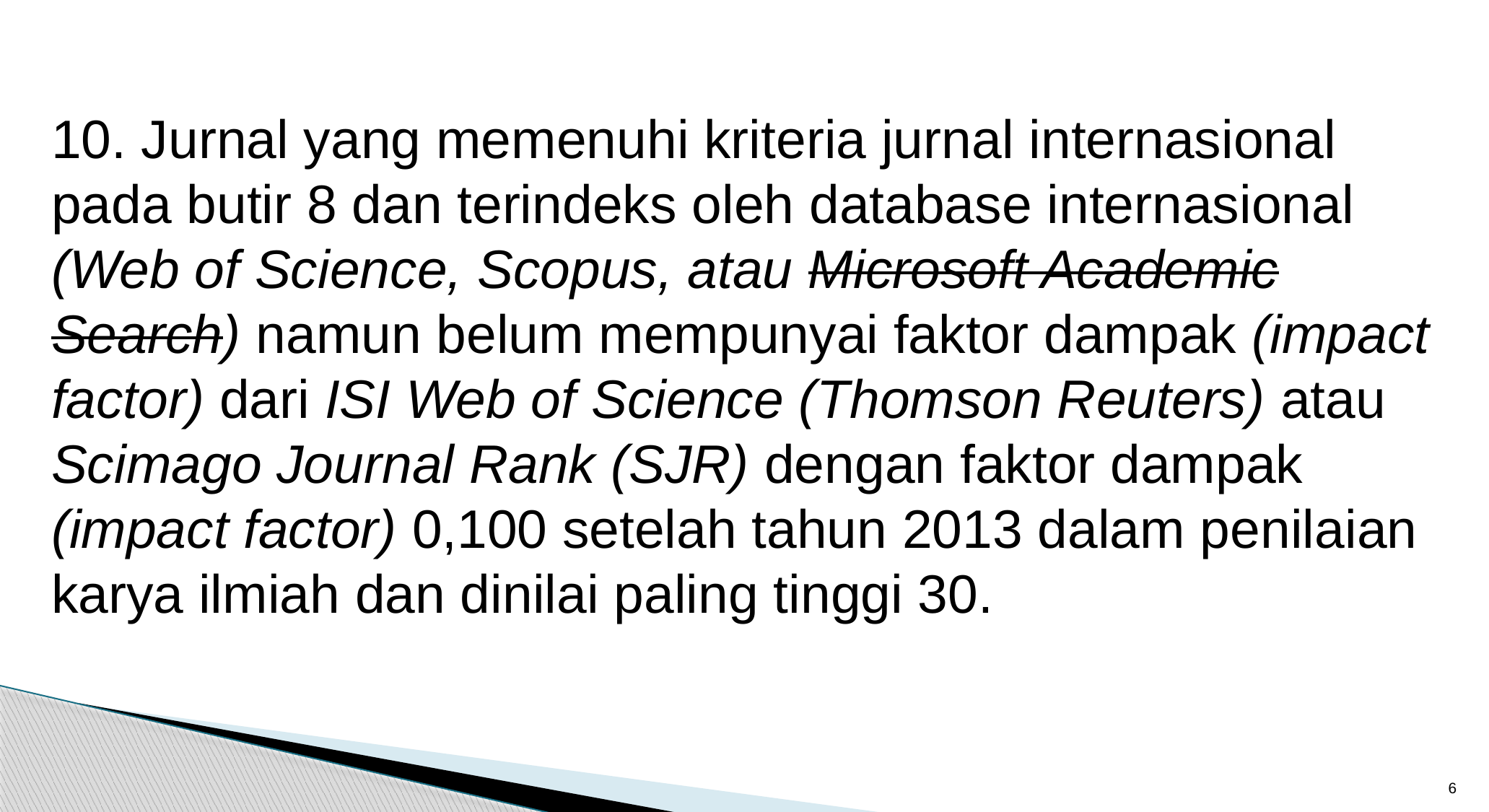

10. Jurnal yang memenuhi kriteria jurnal internasional pada butir 8 dan terindeks oleh database internasional (Web of Science, Scopus, atau Microsoft Academic Search) namun belum mempunyai faktor dampak (impact factor) dari ISI Web of Science (Thomson Reuters) atau Scimago Journal Rank (SJR) dengan faktor dampak (impact factor) 0,100 setelah tahun 2013 dalam penilaian karya ilmiah dan dinilai paling tinggi 30.
6